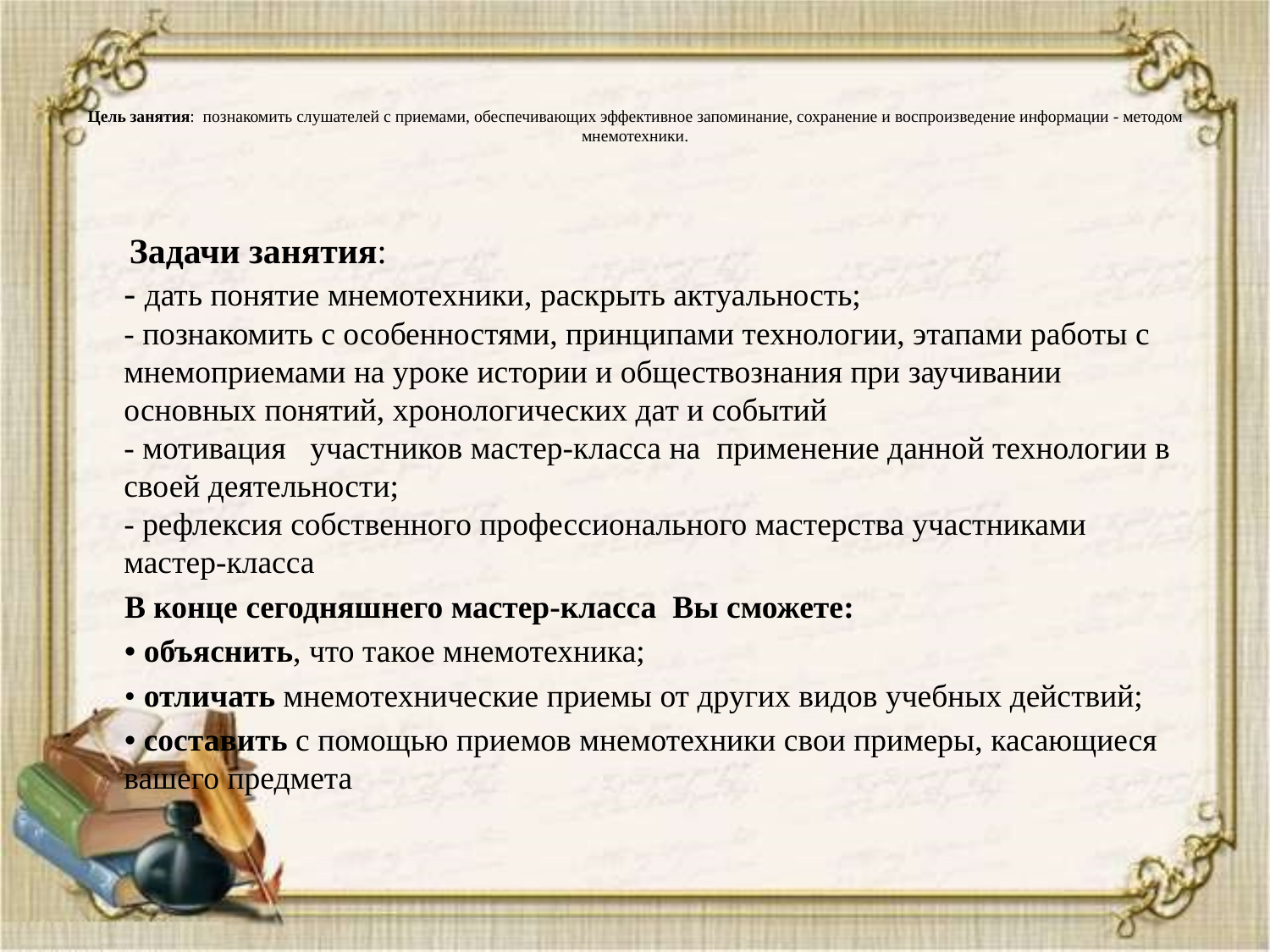

# Цель занятия:  познакомить слушателей с приемами, обеспечивающих эффективное запоминание, сохранение и воспроизведение информации - методом мнемотехники.
      Задачи занятия:
- дать понятие мнемотехники, раскрыть актуальность;
- познакомить с особенностями, принципами технологии, этапами работы с мнемоприемами на уроке истории и обществознания при заучивании основных понятий, хронологических дат и событий
- мотивация   участников мастер-класса на  применение данной технологии в своей деятельности;
- рефлексия собственного профессионального мастерства участниками мастер-класса
      В конце сегодняшнего мастер-класса  Вы сможете:
      • объяснить, что такое мнемотехника;
      • отличать мнемотехнические приемы от других видов учебных действий;
      • составить с помощью приемов мнемотехники свои примеры, касающиеся вашего предмета